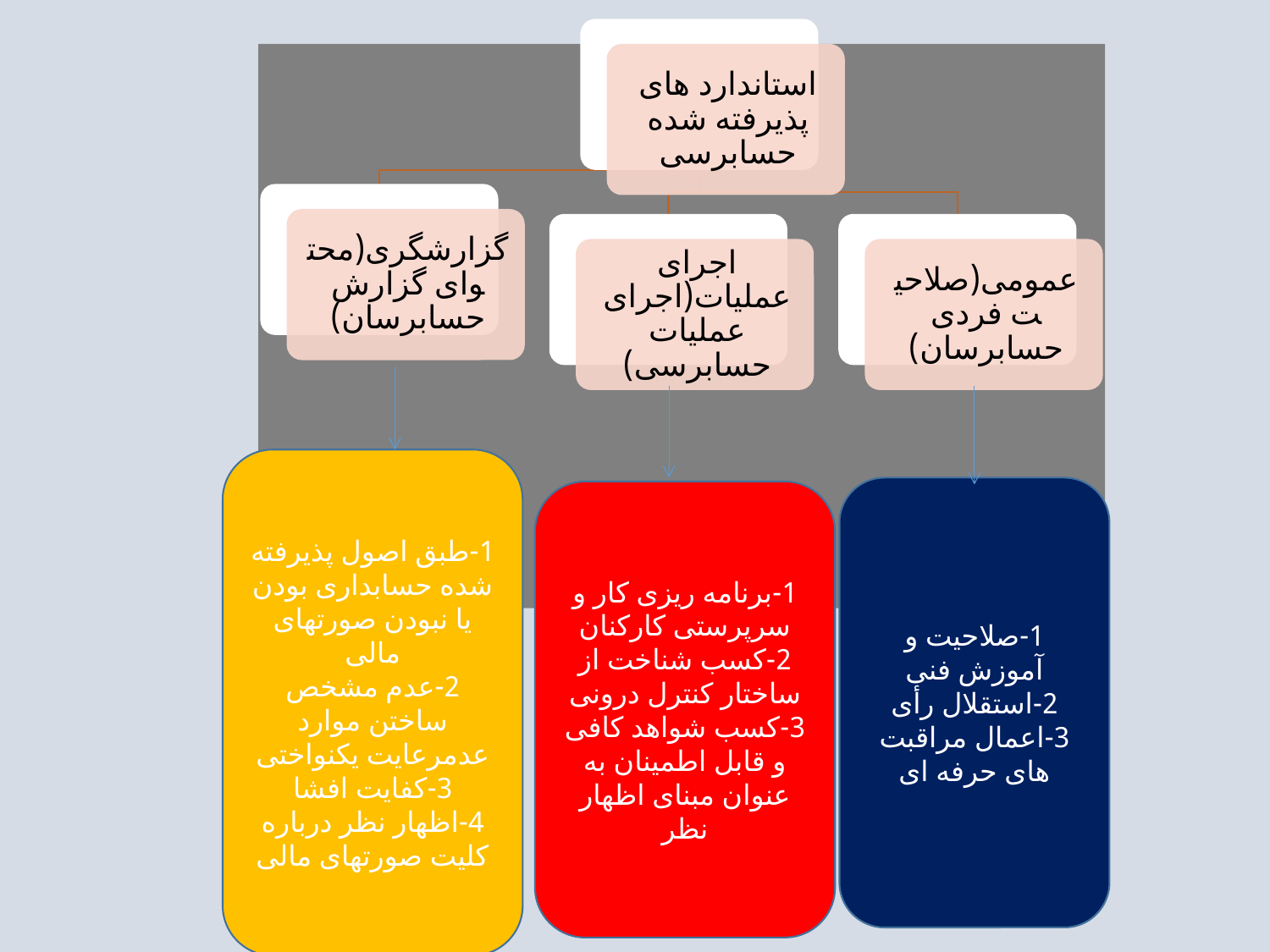

استاندارد های پذیرفته شده حسابرسی
گزارشگری(محتوای گزارش حسابرسان)
اجرای عملیات(اجرای عملیات حسابرسی)
عمومی(صلاحیت فردی حسابرسان)
1-طبق اصول پذیرفته شده حسابداری بودن یا نبودن صورتهای مالی
2-عدم مشخص ساختن موارد عدمرعایت یکنواختی
3-کفایت افشا
4-اظهار نظر درباره کلیت صورتهای مالی
1-صلاحیت و آموزش فنی
2-استقلال رأی
3-اعمال مراقبت های حرفه ای
1-برنامه ریزی کار و سرپرستی کارکنان
2-کسب شناخت از ساختار کنترل درونی
3-کسب شواهد کافی و قابل اطمینان به عنوان مبنای اظهار نظر